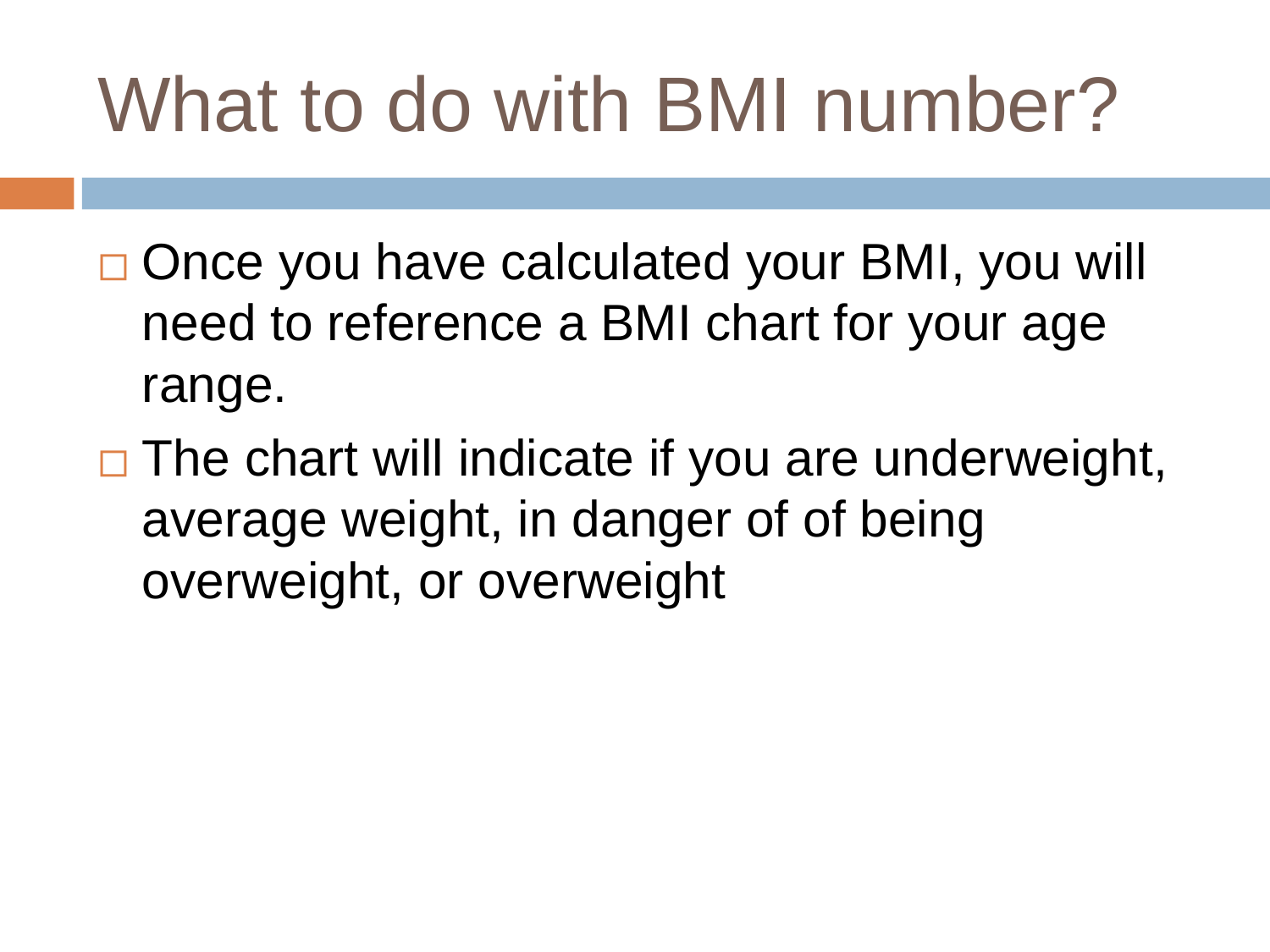

# What to do with BMI number?
Once you have calculated your BMI, you will need to reference a BMI chart for your age range.
The chart will indicate if you are underweight, average weight, in danger of of being overweight, or overweight